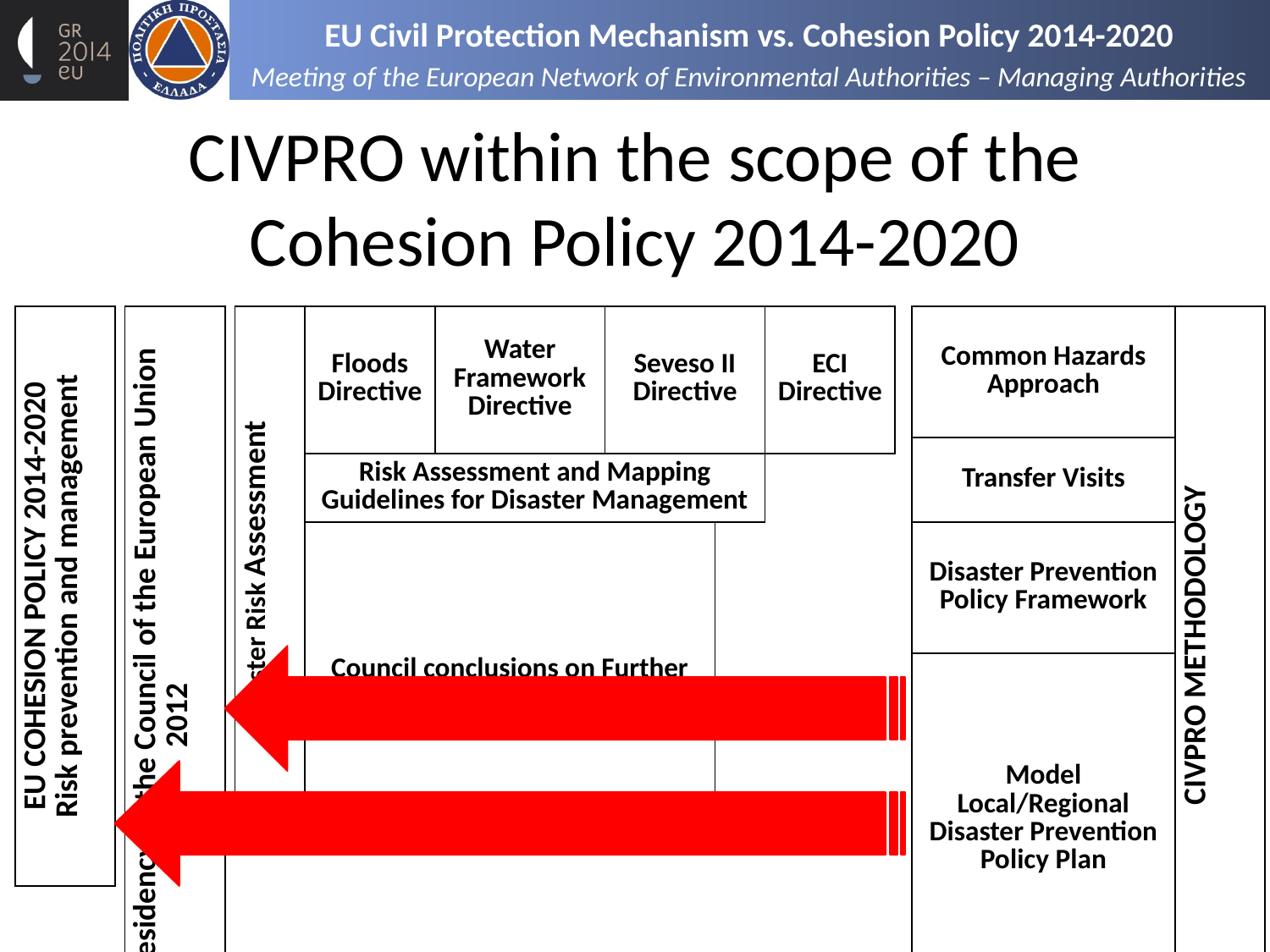

# CIVPRO within the scope of the Cohesion Policy 2014-2020
| EU COHESION POLICY 2014-2020 Risk prevention and management |
| --- |
| Danish Presidency of the Council of the European Union 2012 |
| --- |
| Disaster Risk Assessment | Floods Directive | Water Framework Directive | Seveso II Directive |  | ECI Directive |
| --- | --- | --- | --- | --- | --- |
|  | Risk Assessment and Mapping Guidelines for Disaster Management |  |  |  |  |
|  | Council conclusions on Further Developing Risk Assessment |  |  |  |  |
| Common Hazards Approach | CIVPRO METHODOLOGY |
| --- | --- |
| Transfer Visits |  |
| Disaster Prevention Policy Framework |  |
| Model Local/Regional Disaster Prevention Policy Plan |  |

5